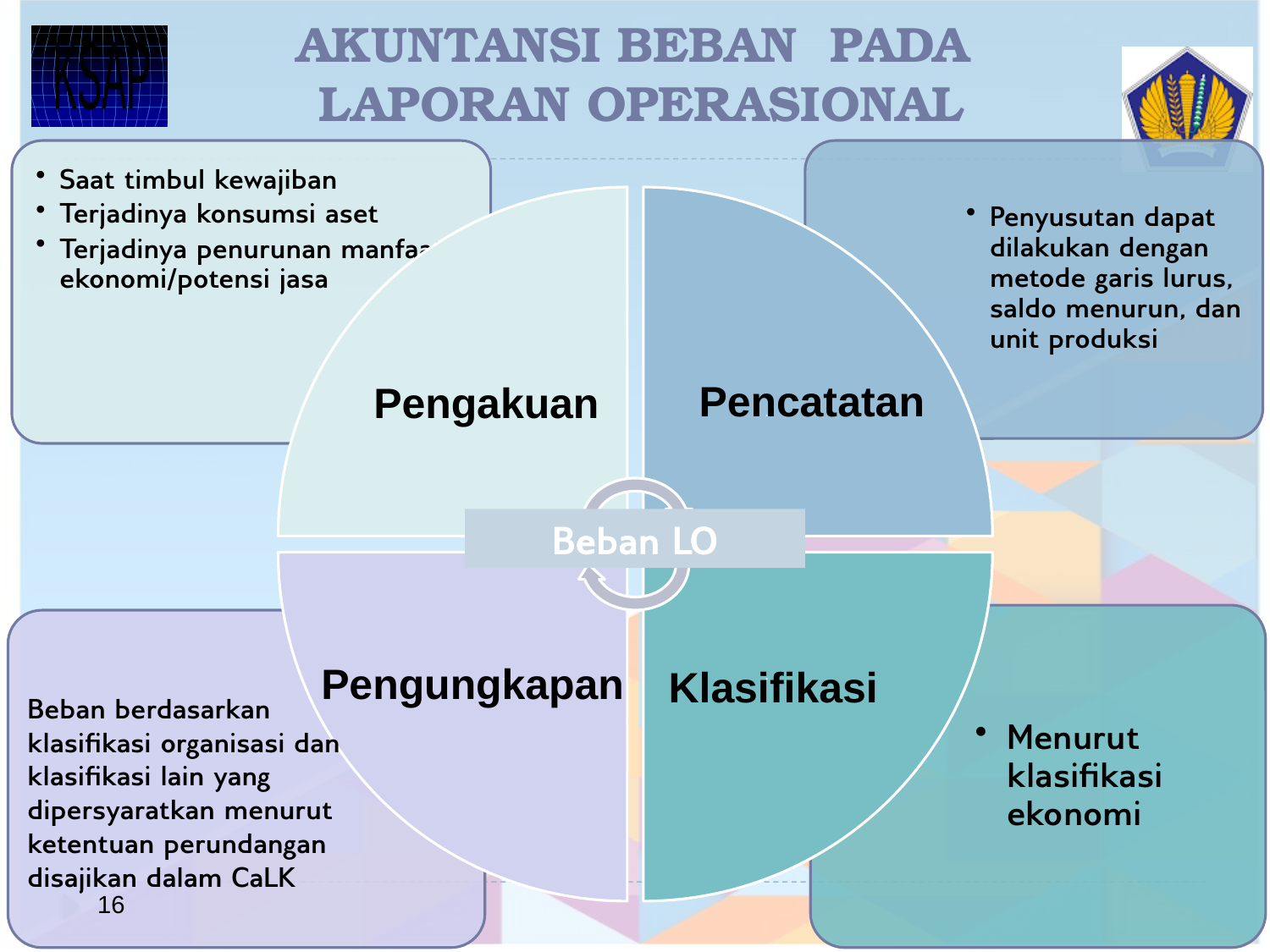

# AKUNTANSI BEBAN  PADA LAPORAN OPERASIONAL
Menurut klasifikasi ekonomi

Penyusutan dapat dilakukan dengan metode garis lurus, saldo menurun, dan unit produksi
Saat timbul kewajiban
Terjadinya konsumsi aset
Terjadinya penurunan manfaat ekonomi/potensi jasa
.
.
.
.
Pencatatan
Pengakuan
Beban LO
Pengungkapan
Klasifikasi
Beban berdasarkan klasifikasi organisasi dan klasifikasi lain yang dipersyaratkan menurut ketentuan perundangan disajikan dalam CaLK
16